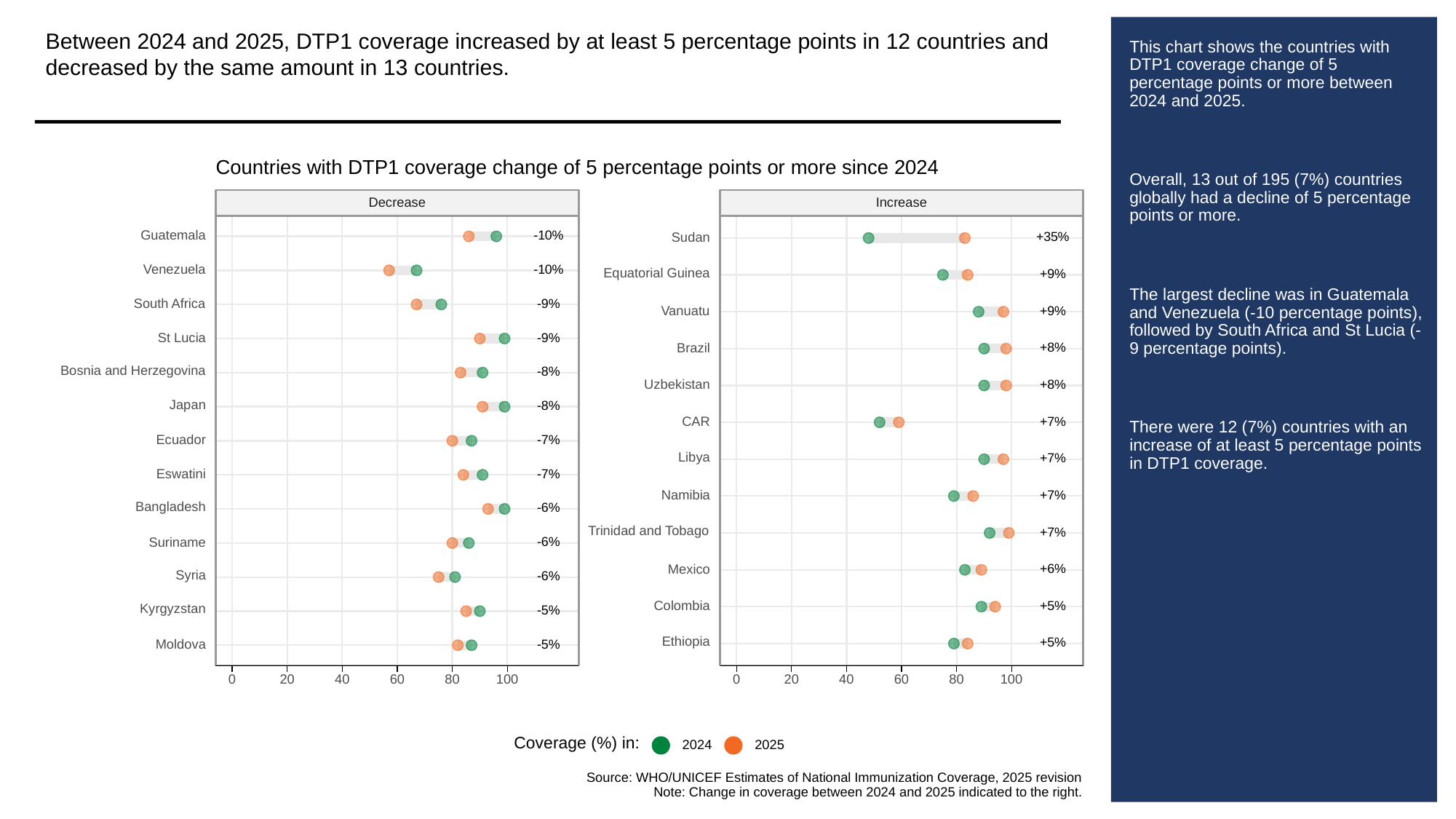

Between 2024 and 2025, DTP1 coverage increased by at least 5 percentage points in 12 countries and decreased by the same amount in 13 countries.
# This chart shows the countries with DTP1 coverage change of 5 percentage points or more between 2024 and 2025.

Overall, 13 out of 195 (7%) countries globally had a decline of 5 percentage points or more.

The largest decline was in Guatemala and Venezuela (-10 percentage points), followed by South Africa and St Lucia (-9 percentage points).

There were 12 (7%) countries with an increase of at least 5 percentage points in DTP1 coverage.

Countries with DTP1 coverage change of 5 percentage points or more since 2024

Decrease
Increase

-10%
Guatemala

+35%
Sudan

-10%
Venezuela
Equatorial Guinea

+9%

-9%
South Africa

+9%
Vanuatu

-9%
St Lucia

+8%
Brazil

Bosnia and Herzegovina

-8%

+8%
Uzbekistan

Japan

-8%

+7%
CAR

-7%
Ecuador

Libya

+7%

-7%
Eswatini

+7%
Namibia

Bangladesh

-6%

Trinidad and Tobago

+7%

-6%
Suriname

+6%
Mexico

Syria

-6%

+5%
Colombia
Kyrgyzstan

-5%

Ethiopia

+5%

-5%
Moldova

0
20
40
60
80
100
0
20
40
60
80
100
Coverage (%) in:

2024
2025
Source: WHO/UNICEF Estimates of National Immunization Coverage, 2025 revision
Note: Change in coverage between 2024 and 2025 indicated to the right.